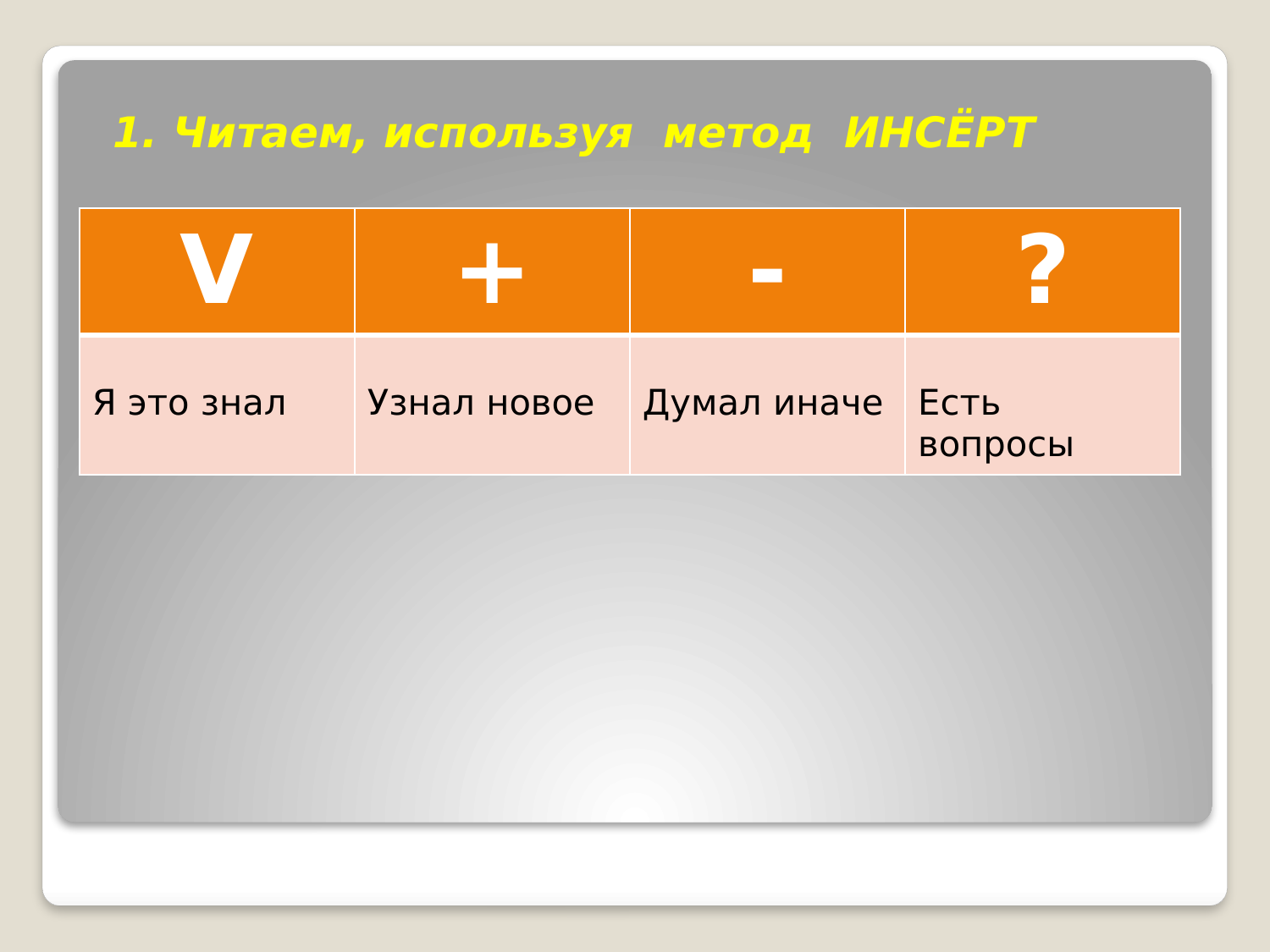

1. Читаем, используя  метод  ИНСЁРТ
| V | + | - | ? |
| --- | --- | --- | --- |
| Я это знал | Узнал новое | Думал иначе | Есть вопросы |